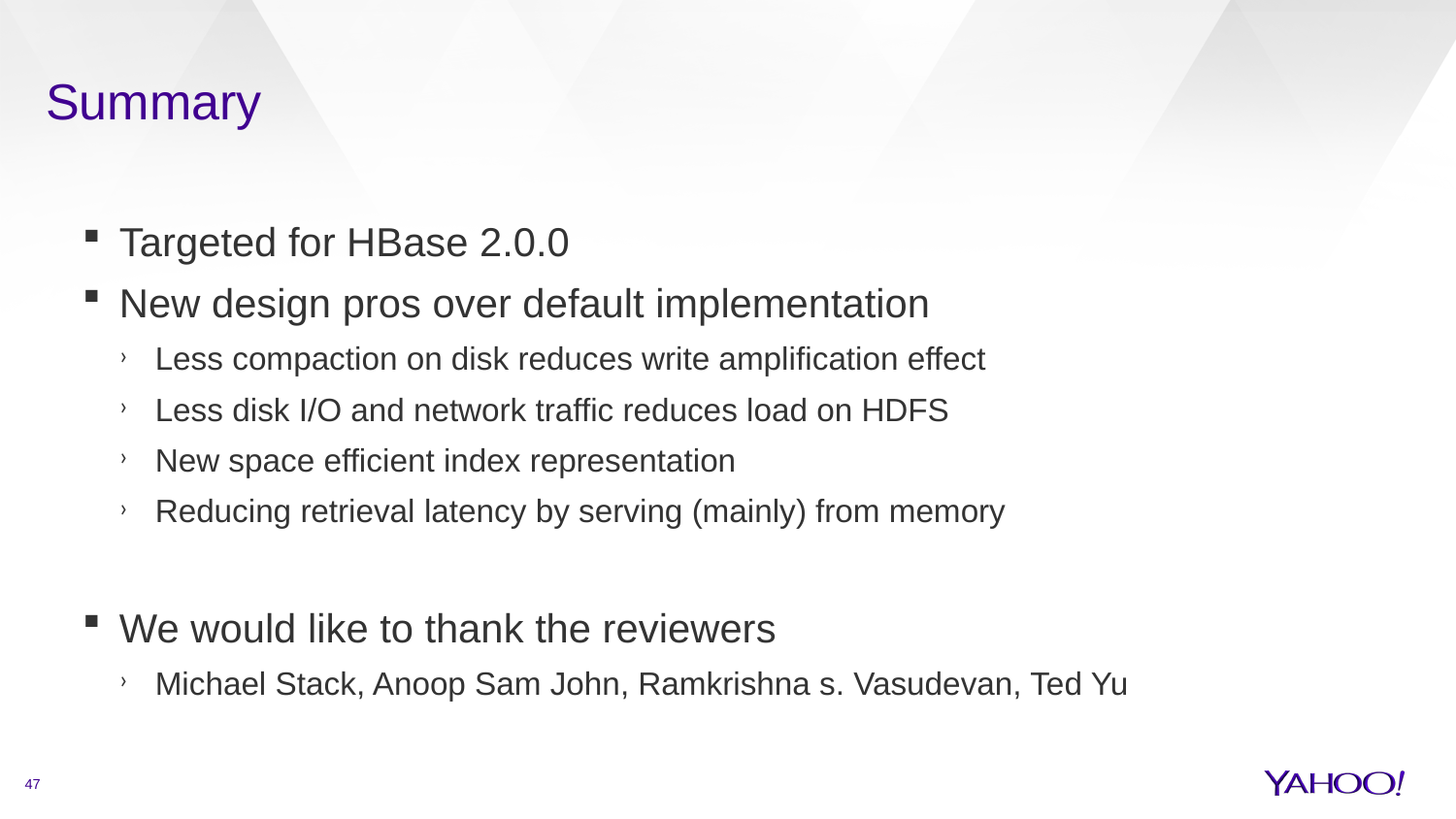

# Summary
Targeted for HBase 2.0.0
New design pros over default implementation
Less compaction on disk reduces write amplification effect
Less disk I/O and network traffic reduces load on HDFS
New space efficient index representation
Reducing retrieval latency by serving (mainly) from memory

We would like to thank the reviewers
Michael Stack, Anoop Sam John, Ramkrishna s. Vasudevan, Ted Yu

47